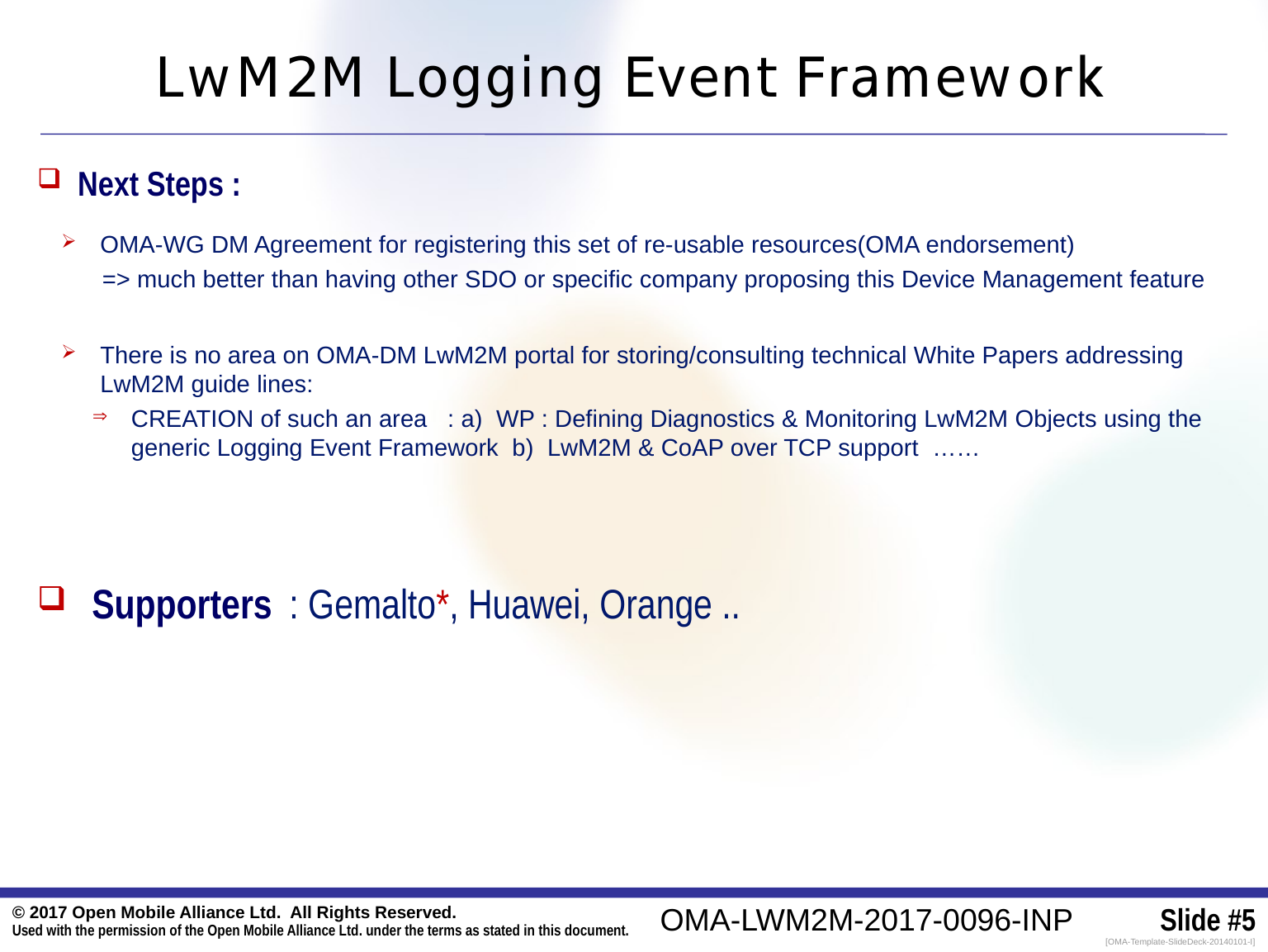

LwM2M Logging Event Framework
  Next Steps :

OMA-WG DM Agreement for registering this set of re-usable resources(OMA endorsement)
      => much better than having other SDO or specific company proposing this Device Management feature

There is no area on OMA-DM LwM2M portal for storing/consulting technical White Papers addressing LwM2M guide lines:
CREATION of such an area   : a)  WP : Defining Diagnostics & Monitoring LwM2M Objects using the generic Logging Event Framework  b)  LwM2M & CoAP over TCP support  ……

  Supporters   : Gemalto*, Huawei, Orange ..